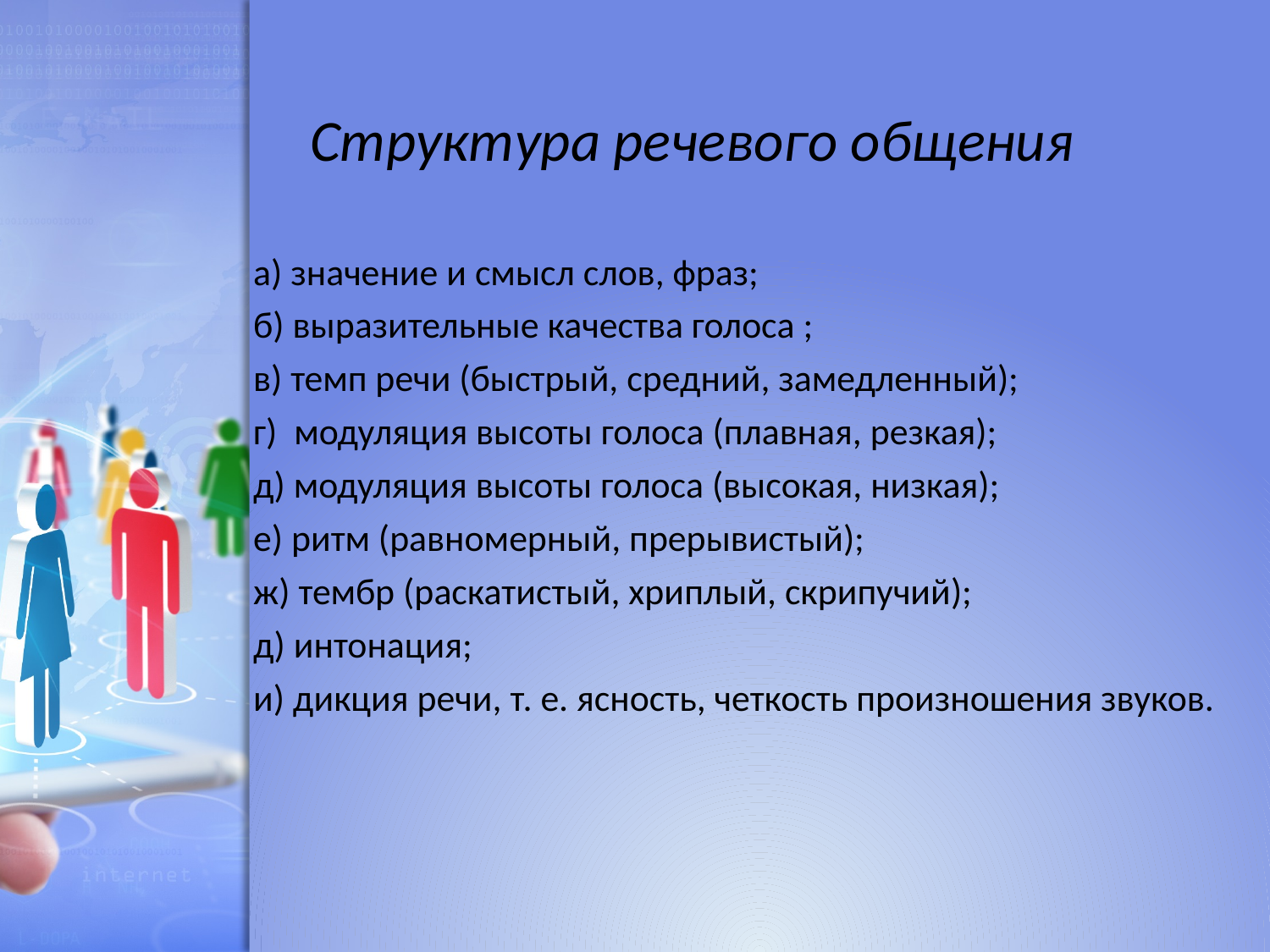

# Структура речевого общения
а) значение и смысл слов, фраз;
б) выразительные качества голоса ;
в) темп речи (быстрый, средний, замедленный);
г)  модуляция высоты голоса (плавная, резкая);
д) модуляция высоты голоса (высокая, низкая);
е) ритм (равномерный, прерывистый);
ж) тембр (раскатистый, хриплый, скрипучий);
д) интонация;
и) дикция речи, т. е. ясность, четкость произношения звуков.